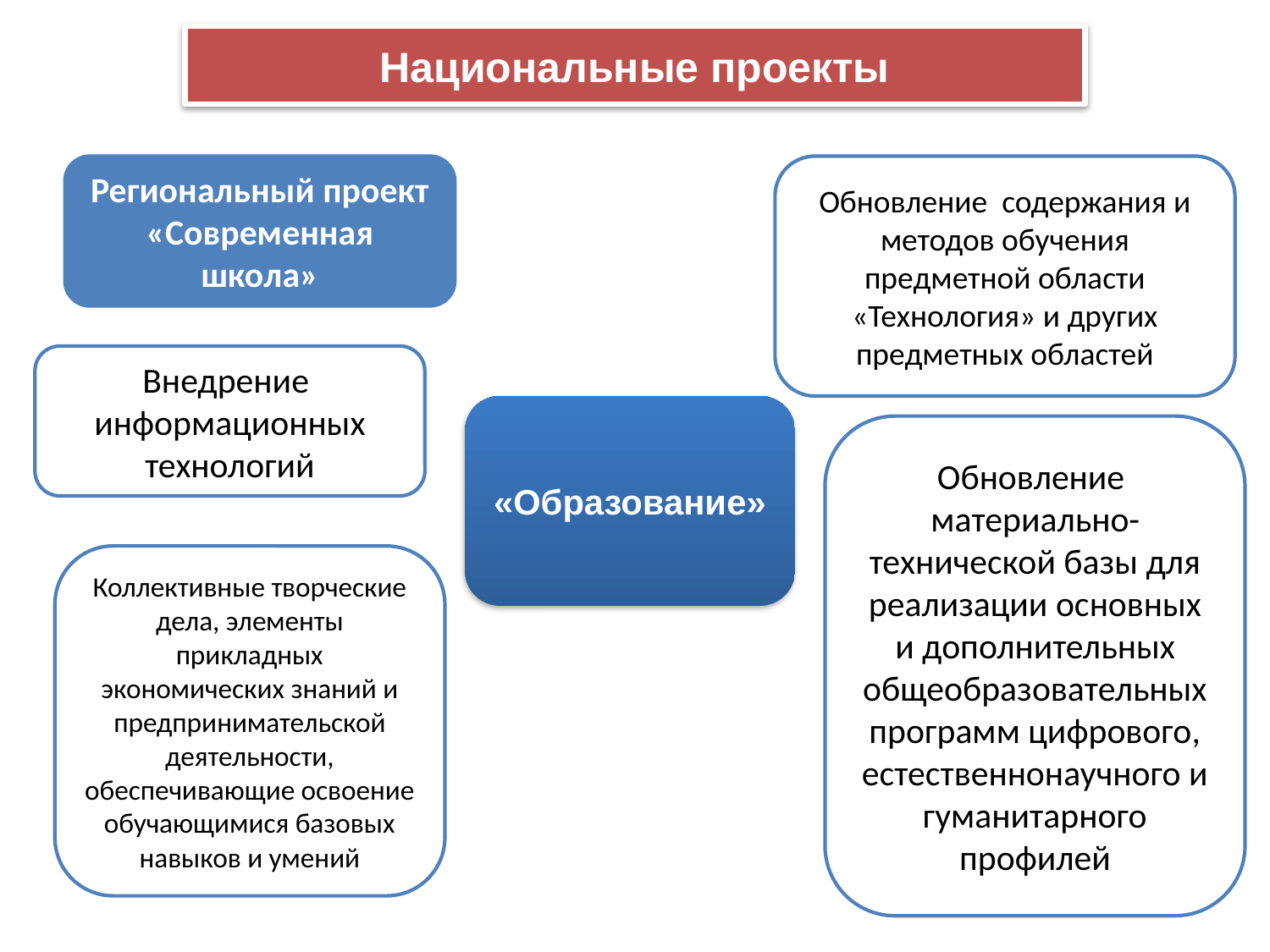

Национальные проекты
Региональный проект «Современная школа»
Обновление  содержания и методов обучения предметной области «Технология» и других предметных областей
Внедрение  информационных технологий
«Образование»
Обновление  материально-технической базы для реализации основных и дополнительных общеобразовательных программ цифрового, естественнонаучного и гуманитарного профилей
Коллективные творческие дела, элементы прикладных экономических знаний и предпринимательской деятельности, обеспечивающие освоение обучающимися базовых навыков и умений